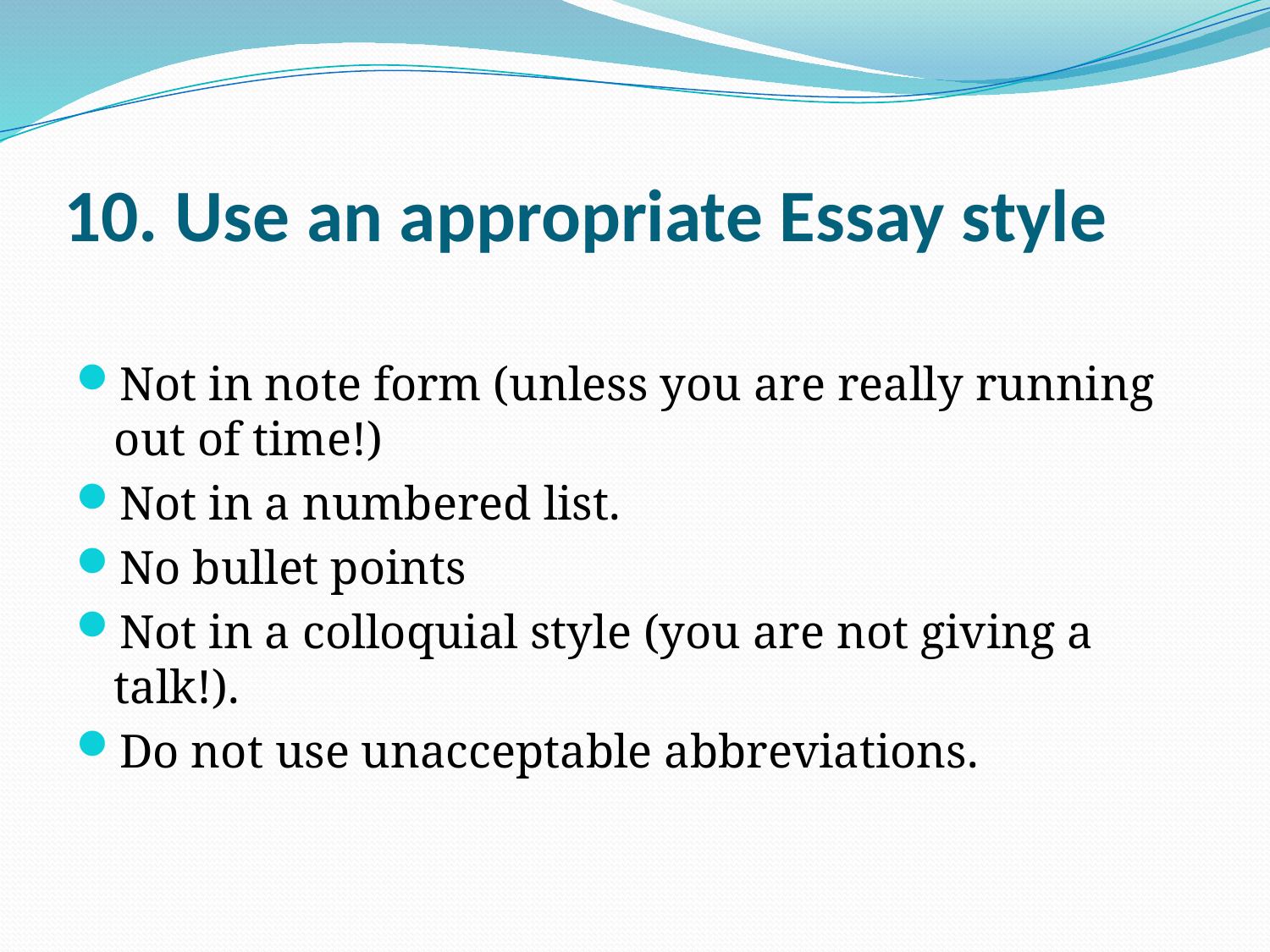

# 10. Use an appropriate Essay style
Not in note form (unless you are really running out of time!)
Not in a numbered list.
No bullet points
Not in a colloquial style (you are not giving a talk!).
Do not use unacceptable abbreviations.